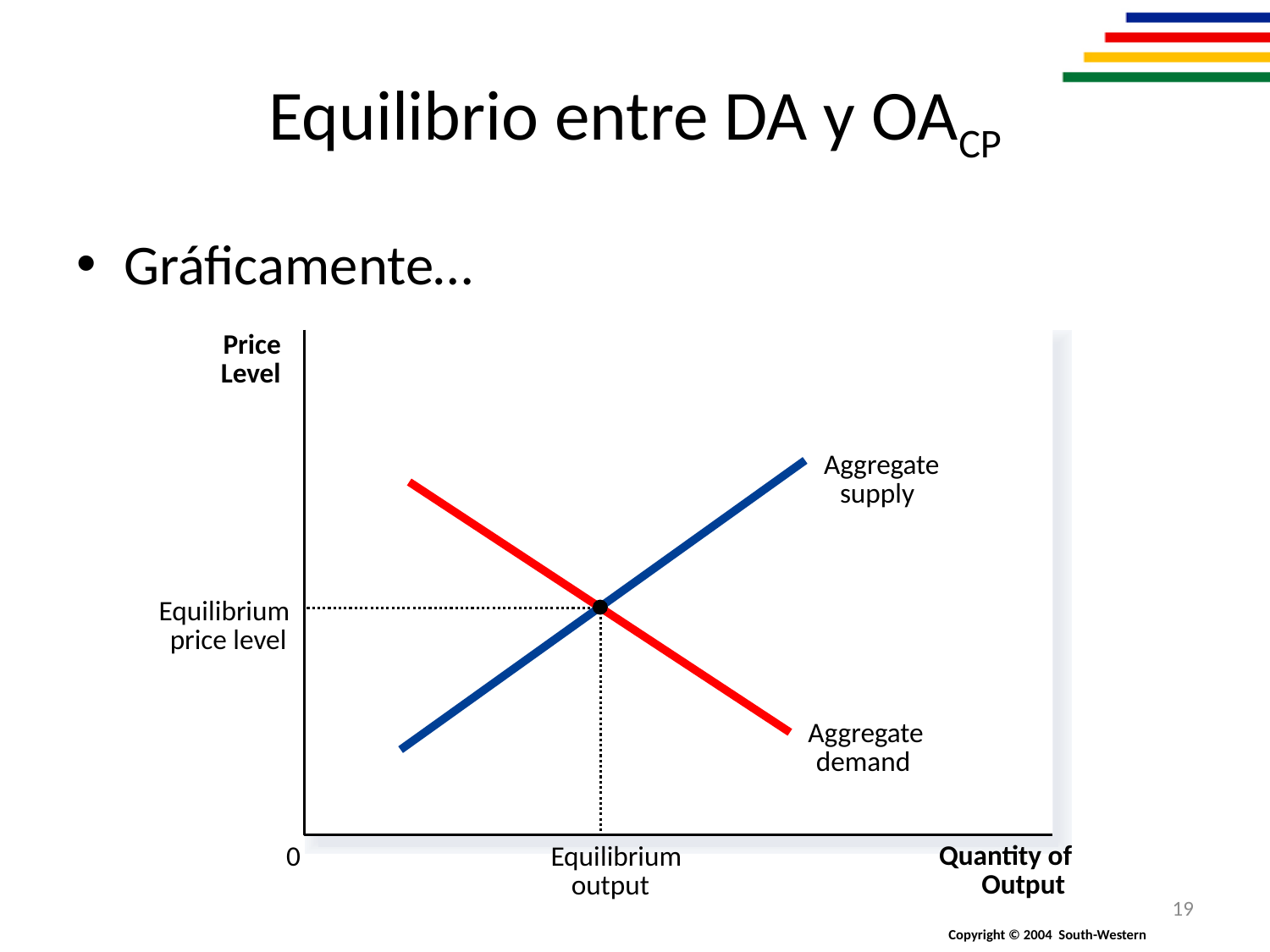

# Equilibrio entre DA y OACP
Gráficamente…
Price

Level
Aggregate

supply

Aggregate
demand
Equilibrium

price level
Quantity of
0
Equilibrium
Output
output
19
Copyright © 2004  South-Western